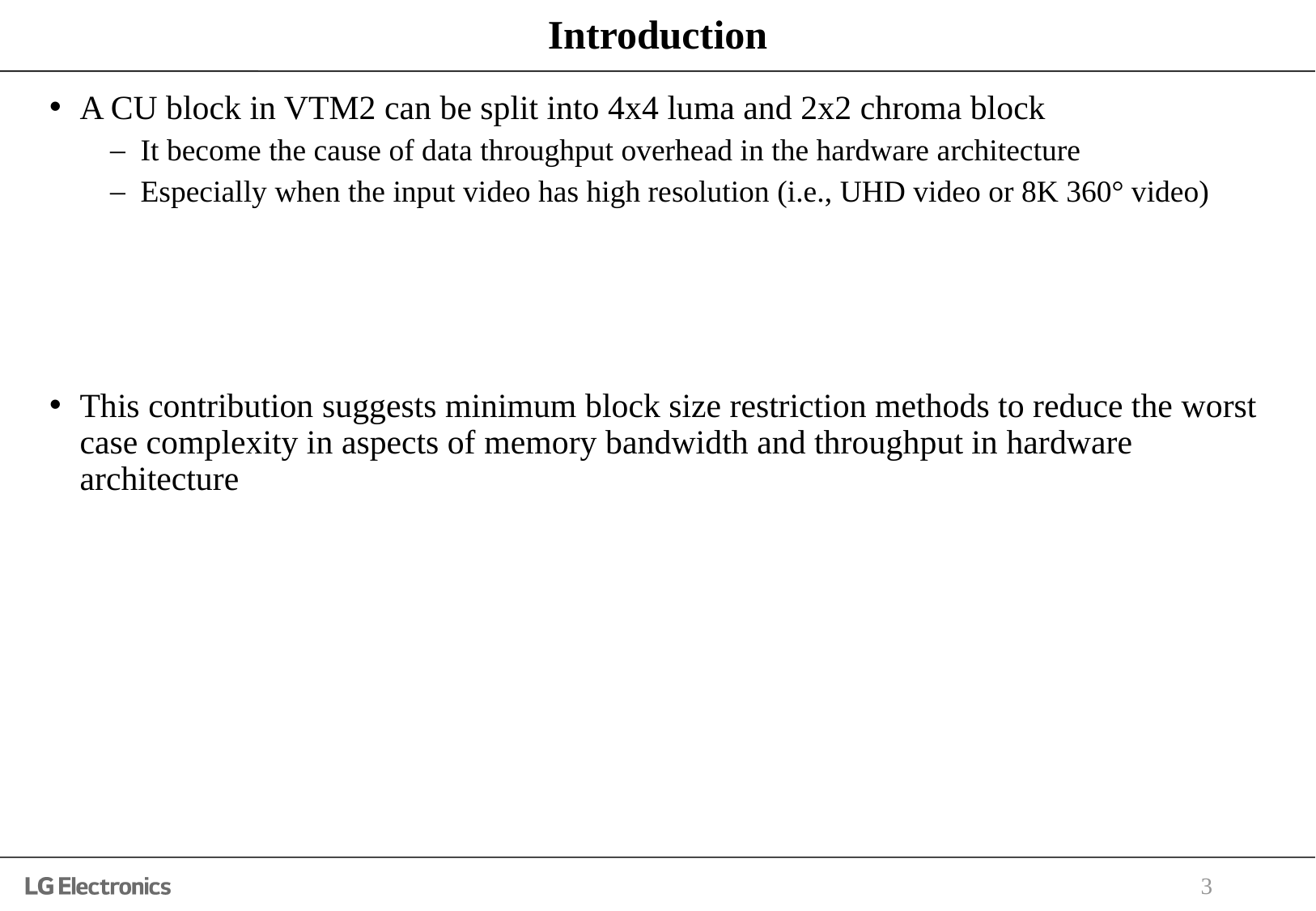

# Introduction
A CU block in VTM2 can be split into 4x4 luma and 2x2 chroma block
It become the cause of data throughput overhead in the hardware architecture
Especially when the input video has high resolution (i.e., UHD video or 8K 360° video)

This contribution suggests minimum block size restriction methods to reduce the worst case complexity in aspects of memory bandwidth and throughput in hardware architecture
3